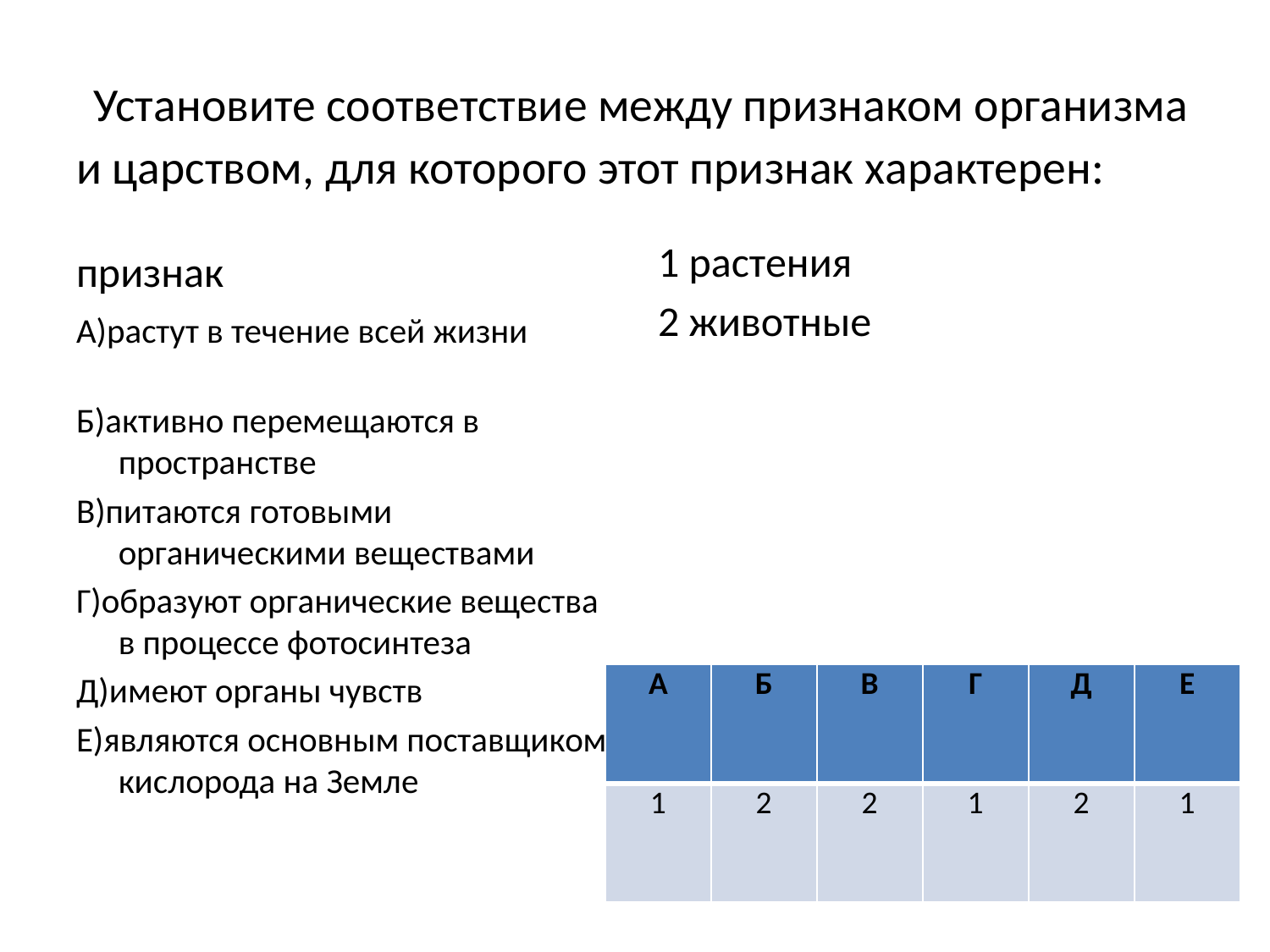

# Установите соответствие между признаком организма и царством, для которого этот признак характерен:
признак

1 растения
2 животные
А)растут в течение всей жизни
Б)активно перемещаются в пространстве
В)питаются готовыми органическими веществами
Г)образуют органические вещества в процессе фотосинтеза
Д)имеют органы чувств
Е)являются основным поставщиком кислорода на Земле

| А | Б | В | Г | Д | Е |
| --- | --- | --- | --- | --- | --- |
| 1 | 2 | 2 | 1 | 2 | 1 |